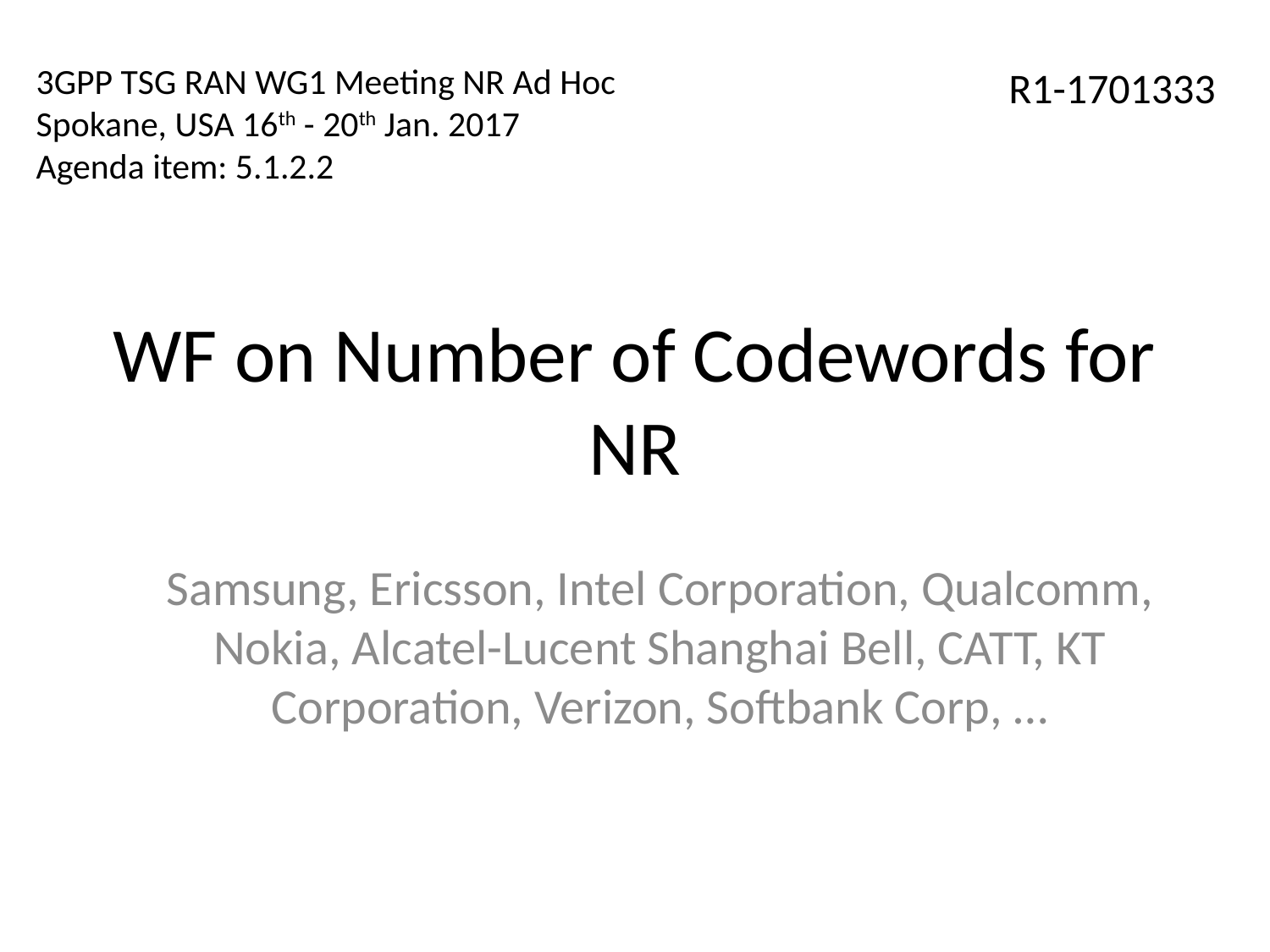

3GPP TSG RAN WG1 Meeting NR Ad Hoc
Spokane, USA 16th - 20th Jan. 2017
Agenda item: 5.1.2.2
R1-1701333
# WF on Number of Codewords for NR
Samsung, Ericsson, Intel Corporation, Qualcomm, Nokia, Alcatel-Lucent Shanghai Bell, CATT, KT Corporation, Verizon, Softbank Corp, …